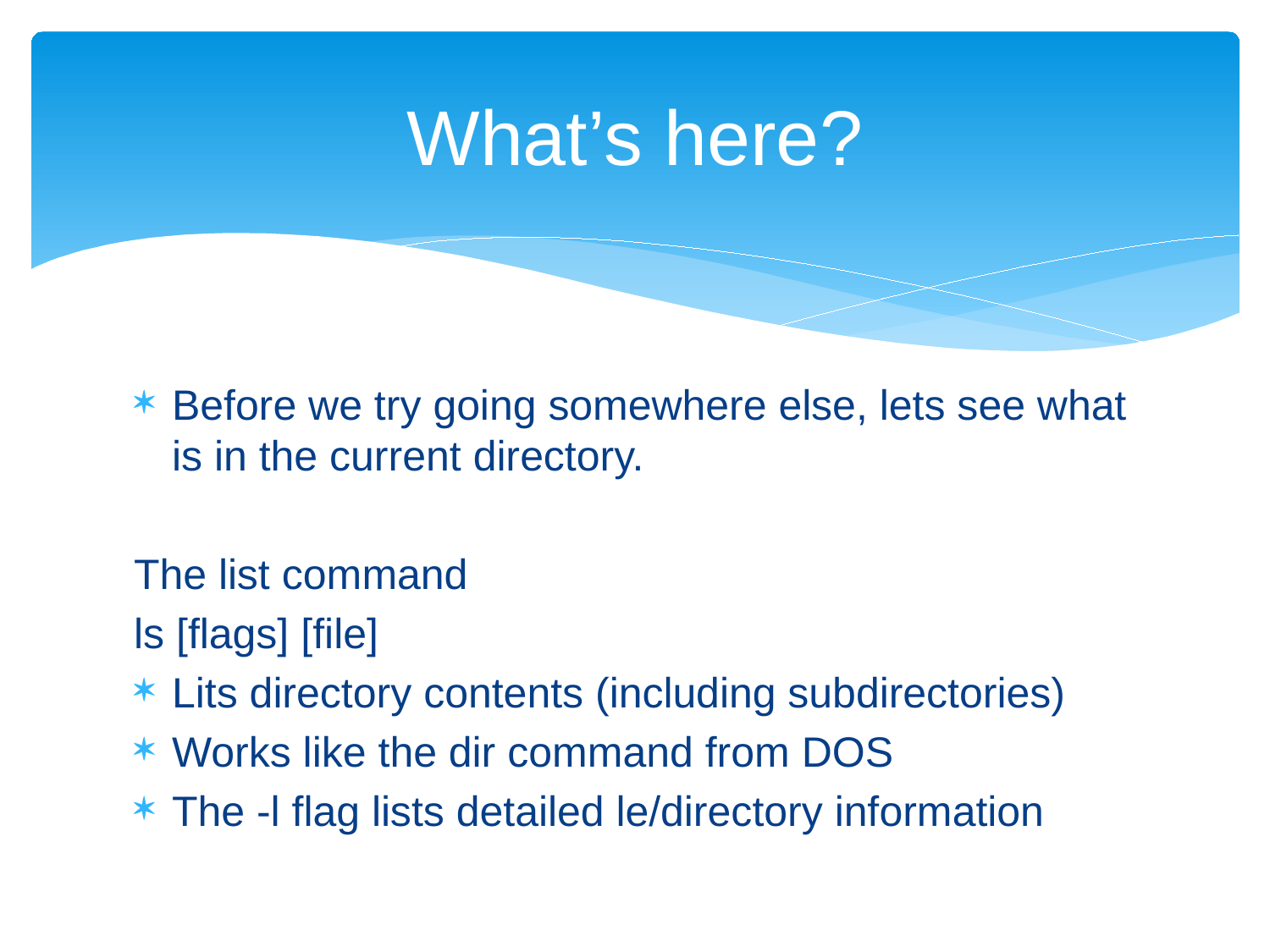

# What’s here?
Before we try going somewhere else, lets see what is in the current directory.

The list command
ls [flags] [file]
Lits directory contents (including subdirectories)
Works like the dir command from DOS
The -l flag lists detailed le/directory information